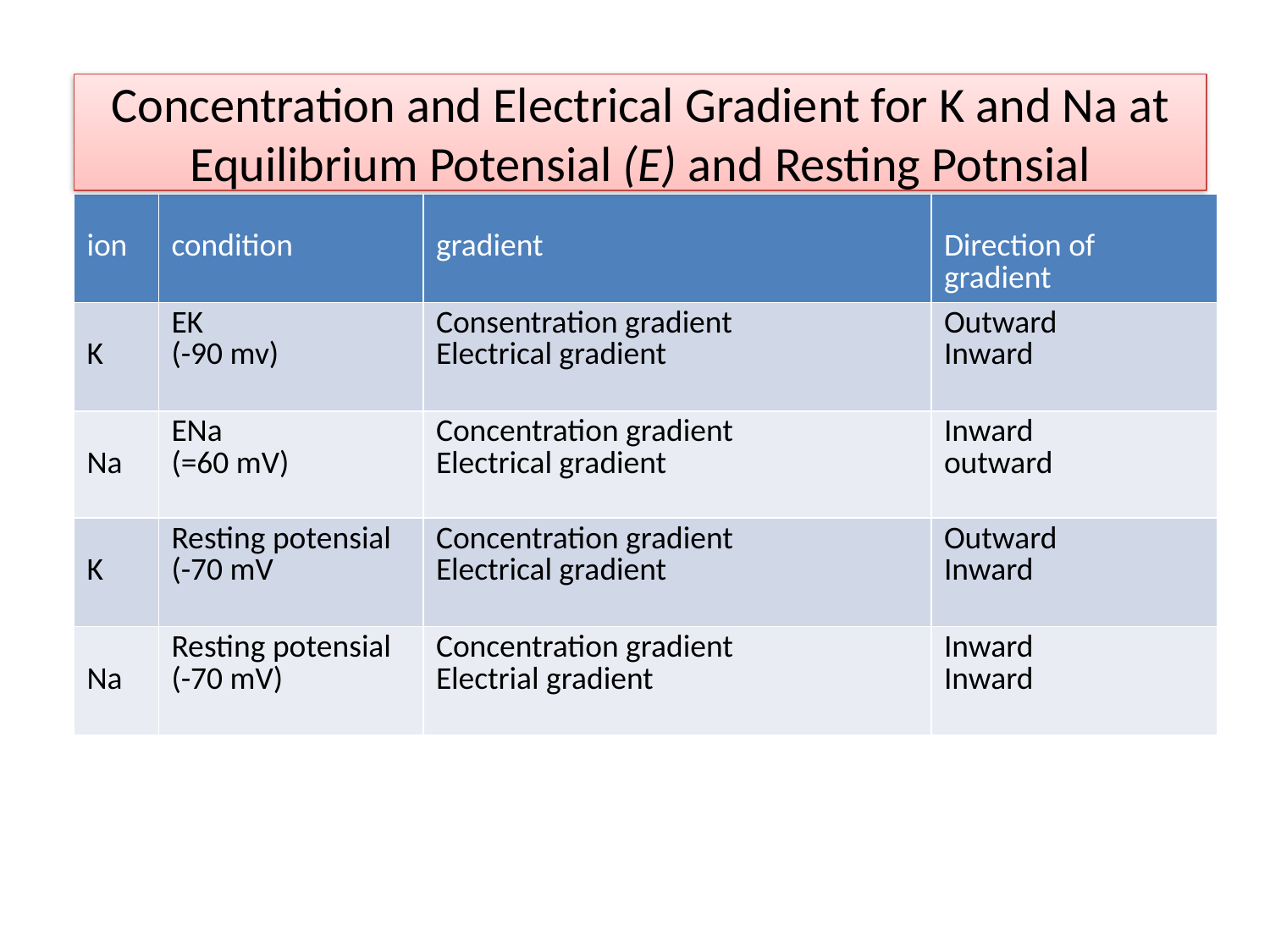

Concentration and Electrical Gradient for K and Na at
Equilibrium Potensial (E) and Resting Potnsial
| ion | condition | gradient | Direction of gradient |
| --- | --- | --- | --- |
| K | EK (-90 mv) | Consentration gradient Electrical gradient | Outward Inward |
| Na | ENa (=60 mV) | Concentration gradient Electrical gradient | Inward outward |
| K | Resting potensial (-70 mV | Concentration gradient Electrical gradient | Outward Inward |
| Na | Resting potensial (-70 mV) | Concentration gradient Electrial gradient | Inward Inward |